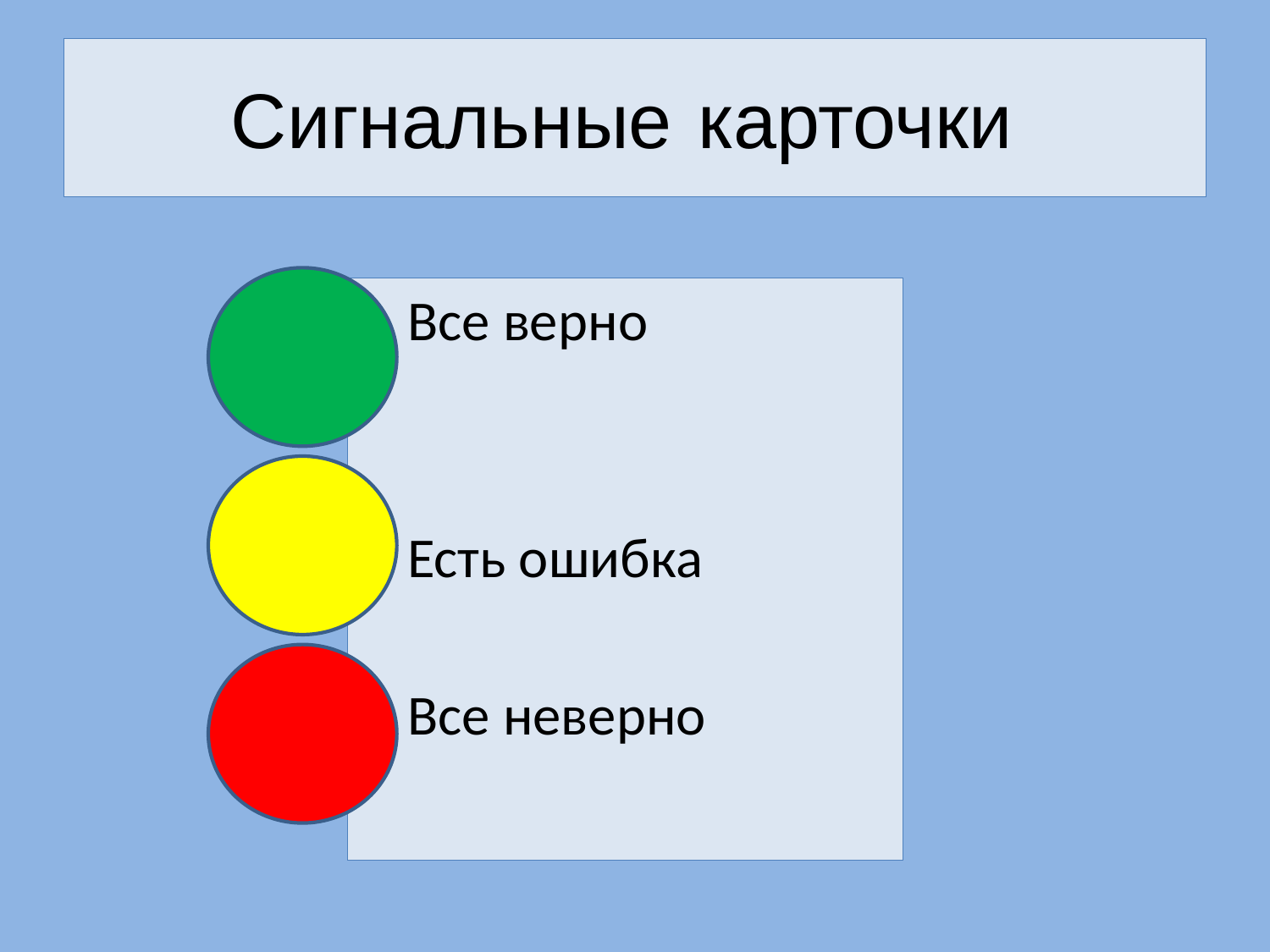

# Сигнальные карточки

Все верно

Есть ошибка

Все неверно